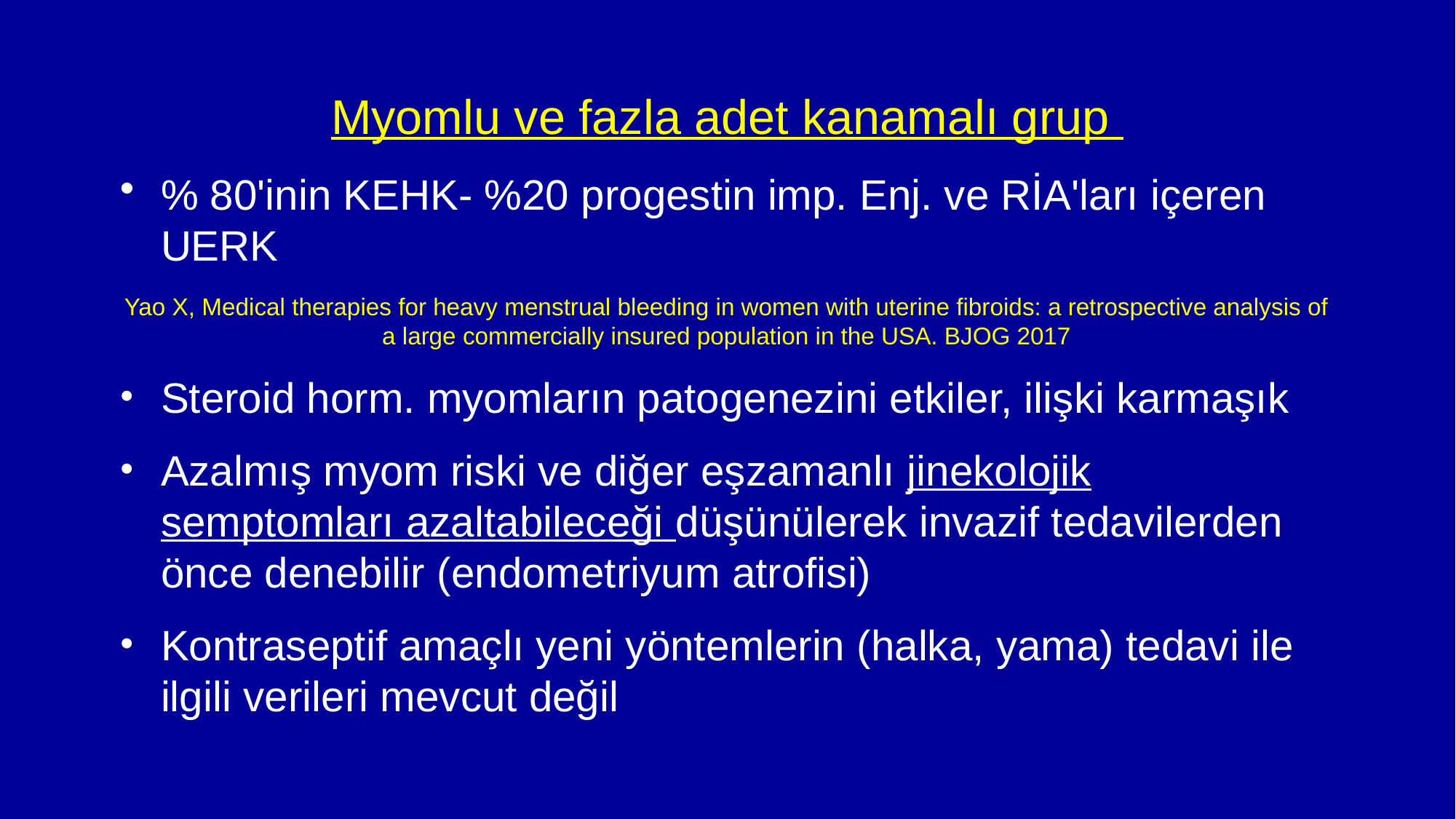

# Myomlu ve fazla adet kanamalı grup
% 80'inin KEHK- %20 progestin imp. Enj. ve RİA'ları içeren UERK
Yao X, Medical therapies for heavy menstrual bleeding in women with uterine fibroids: a retrospective analysis of a large commercially insured population in the USA. BJOG 2017
Steroid horm. myomların patogenezini etkiler, ilişki karmaşık
Azalmış myom riski ve diğer eşzamanlı jinekolojik semptomları azaltabileceği düşünülerek invazif tedavilerden önce denebilir (endometriyum atrofisi)
Kontraseptif amaçlı yeni yöntemlerin (halka, yama) tedavi ile ilgili verileri mevcut değil